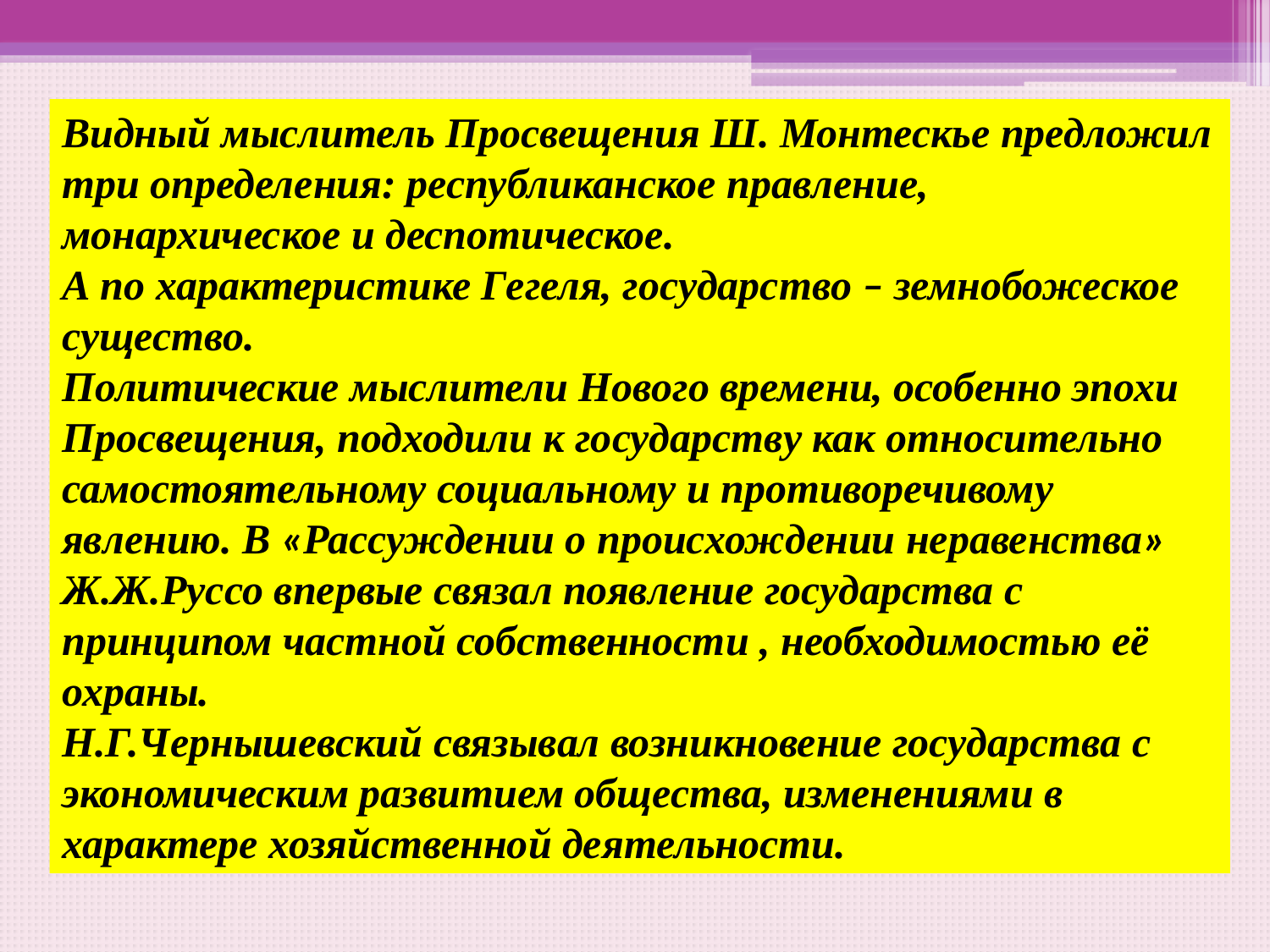

Видный мыслитель Просвещения Ш. Монтескье предложил три определения: республиканское правление, монархическое и деспотическое.
А по характеристике Гегеля, государство – земнобожеское существо.
Политические мыслители Нового времени, особенно эпохи Просвещения, подходили к государству как относительно самостоятельному социальному и противоречивому явлению. В «Рассуждении о происхождении неравенства» Ж.Ж.Руссо впервые связал появление государства с принципом частной собственности , необходимостью её охраны.
Н.Г.Чернышевский связывал возникновение государства с экономическим развитием общества, изменениями в характере хозяйственной деятельности.